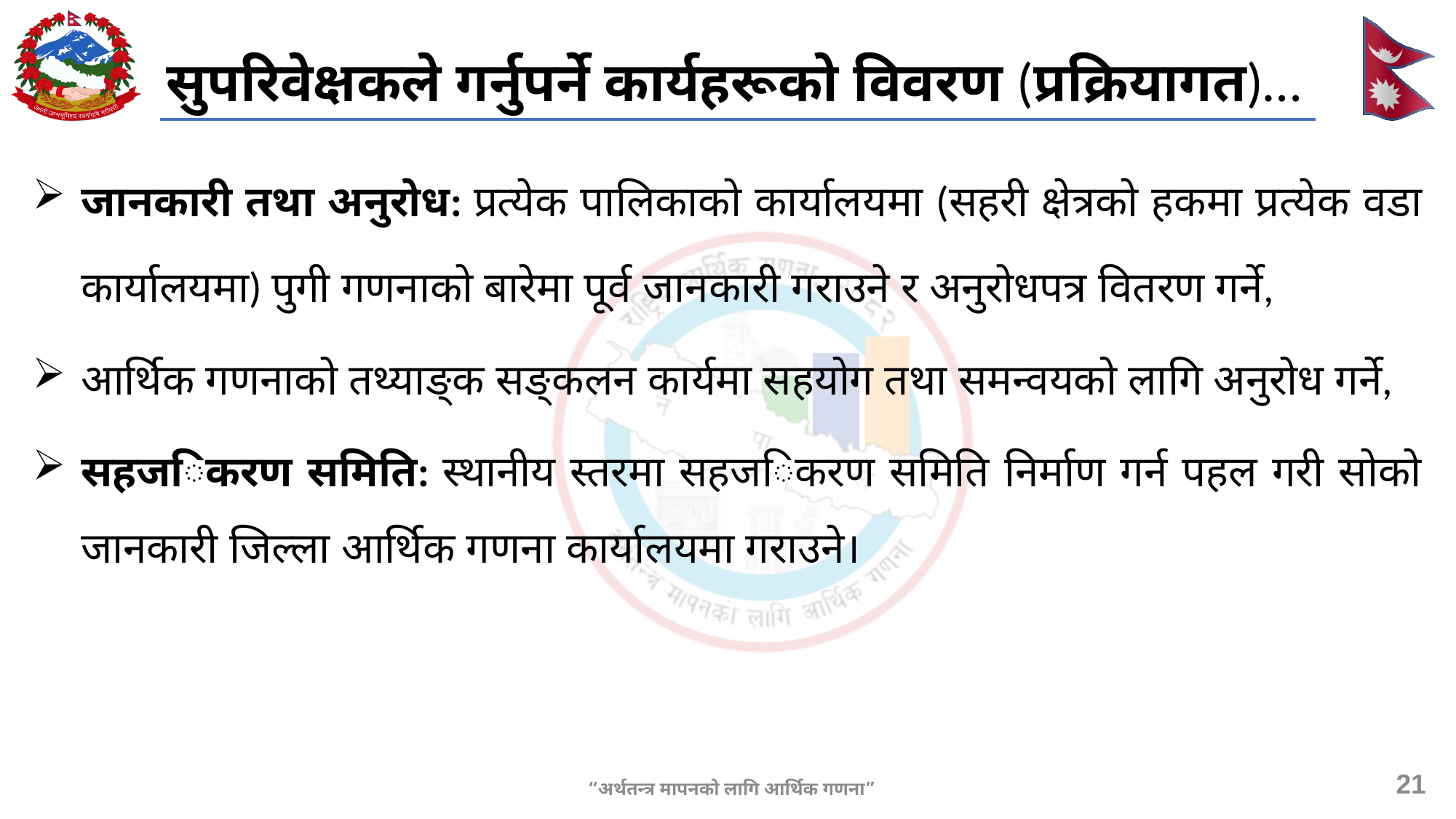

# सुपरिवेक्षकले गर्नुपर्ने कार्यहरूको विवरण (प्रक्रियागत)…
जानकारी तथा अनुरोध: प्रत्येक पालिकाको कार्यालयमा (सहरी क्षेत्रको हकमा प्रत्येक वडा कार्यालयमा) पुगी गणनाको बारेमा पूर्व जानकारी गराउने र अनुरोधपत्र वितरण गर्ने,
आर्थिक गणनाको तथ्याङ्क सङ्कलन कार्यमा सहयोग तथा समन्वयको लागि अनुरोध गर्ने,
सहजिकरण समिति: स्थानीय स्तरमा सहजिकरण समिति निर्माण गर्न पहल गरी सोको जानकारी जिल्ला आर्थिक गणना कार्यालयमा गराउने।

21
“अर्थतन्त्र मापनको लागि आर्थिक गणना”